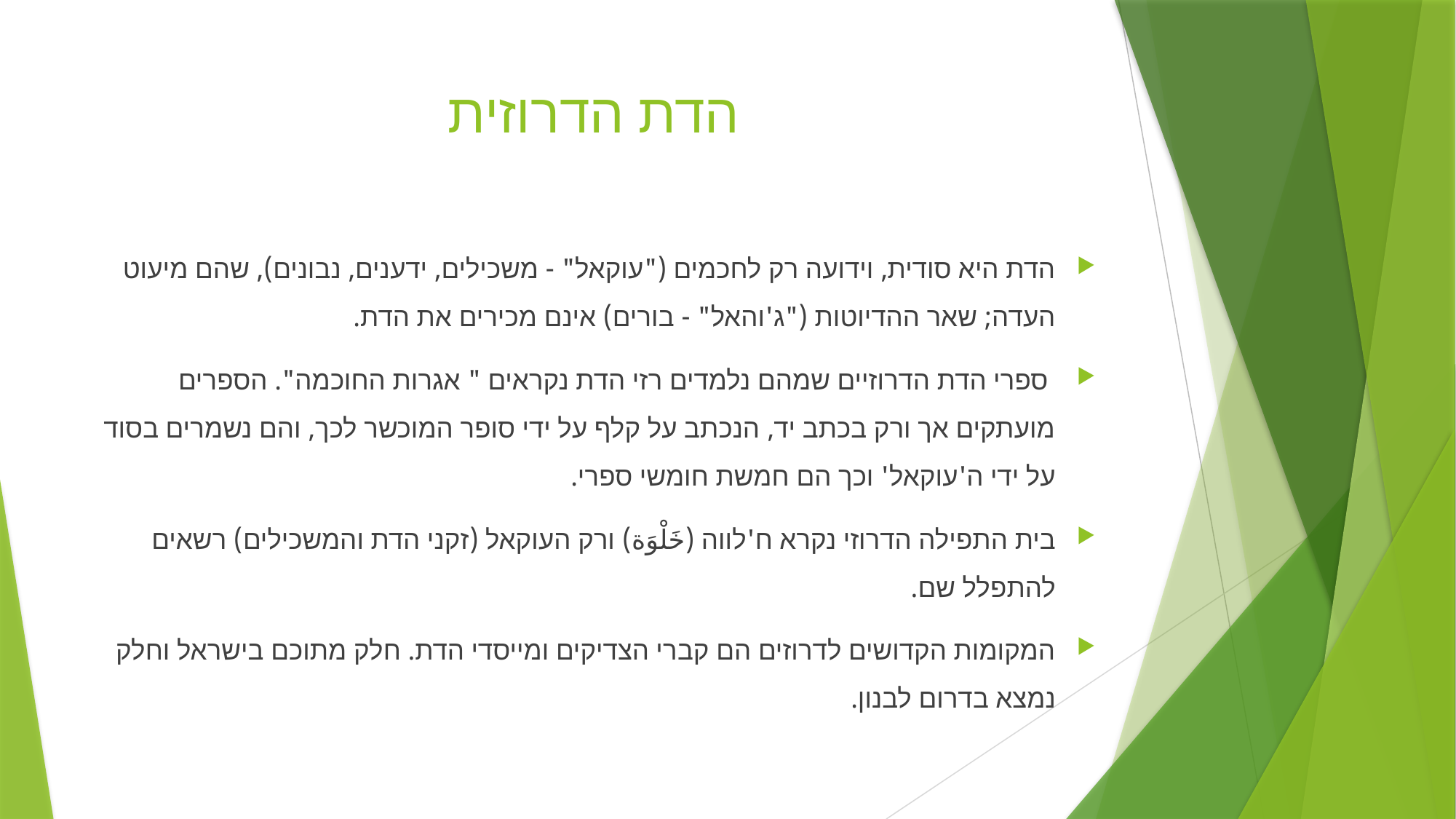

# הדת הדרוזית
הדת היא סודית, וידועה רק לחכמים ("עוקאל" - משכילים, ידענים, נבונים), שהם מיעוט העדה; שאר ההדיוטות ("ג'והאל" - בורים) אינם מכירים את הדת.
 ספרי הדת הדרוזיים שמהם נלמדים רזי הדת נקראים " אגרות החוכמה". הספרים מועתקים אך ורק בכתב יד, הנכתב על קלף על ידי סופר המוכשר לכך, והם נשמרים בסוד על ידי ה'עוקאל' וכך הם חמשת חומשי ספרי.
בית התפילה הדרוזי נקרא ח'לווה (خَلْوَة) ורק העוקאל (זקני הדת והמשכילים) רשאים להתפלל שם.
המקומות הקדושים לדרוזים הם קברי הצדיקים ומייסדי הדת. חלק מתוכם בישראל וחלק נמצא בדרום לבנון.